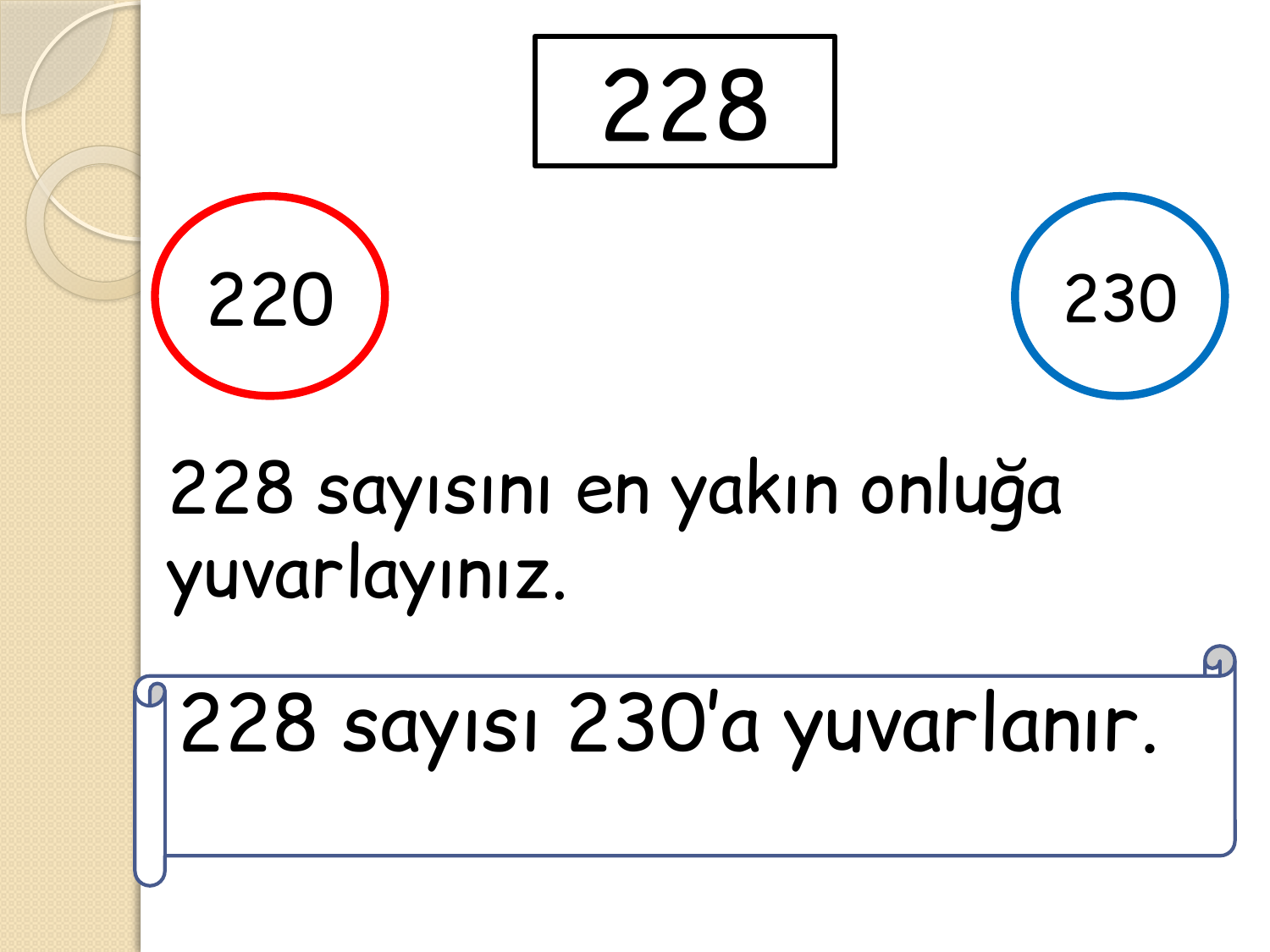

228
220
230
228 sayısını en yakın onluğa yuvarlayınız.
228 sayısı 230’a yuvarlanır.